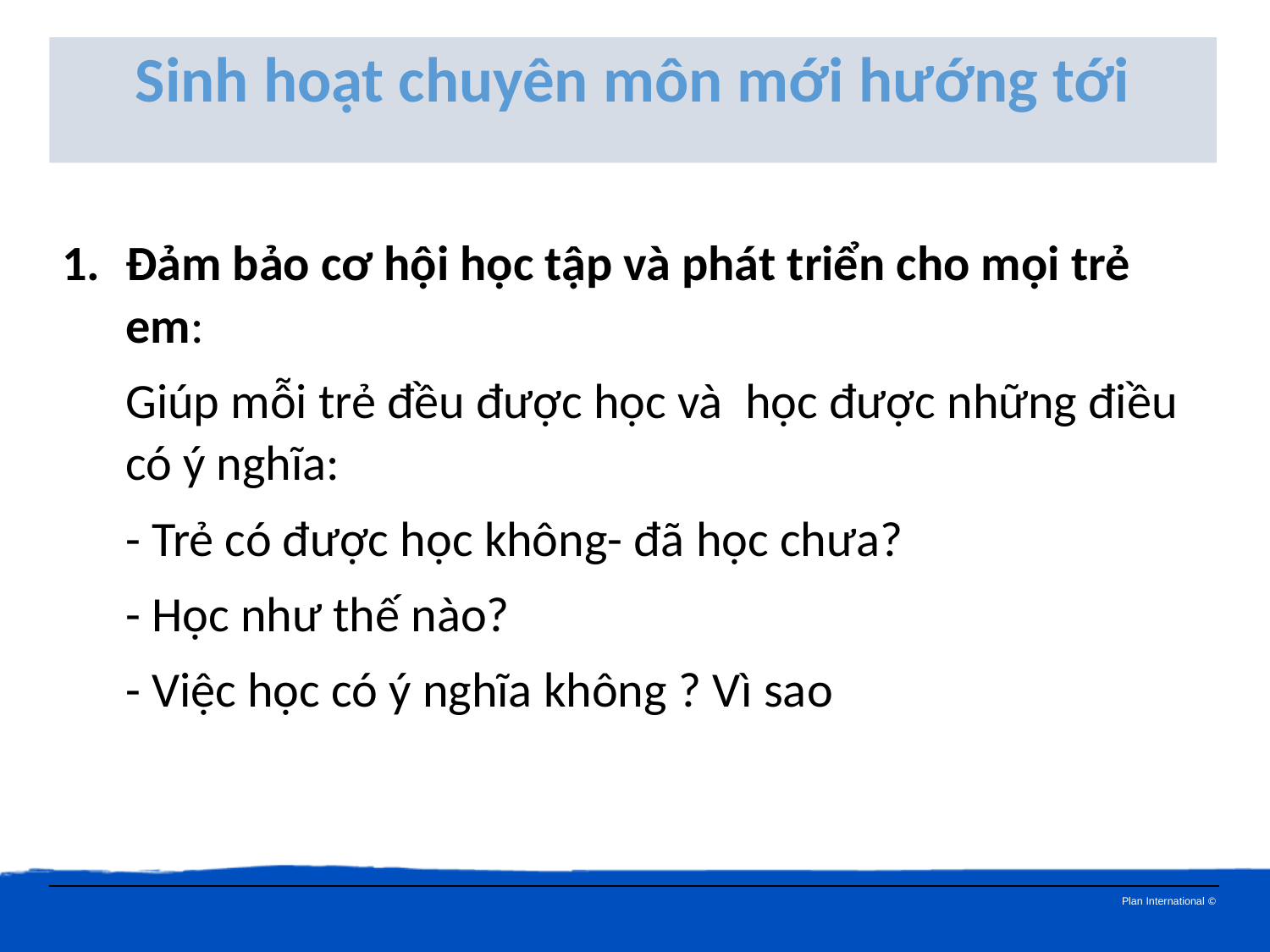

Sinh hoạt chuyên môn mới hướng tới
Đảm bảo cơ hội học tập và phát triển cho mọi trẻ em:
	Giúp mỗi trẻ đều được học và  học được những điều có ý nghĩa:
	- Trẻ có được học không- đã học chưa?
	- Học như thế nào?
	- Việc học có ý nghĩa không ? Vì sao